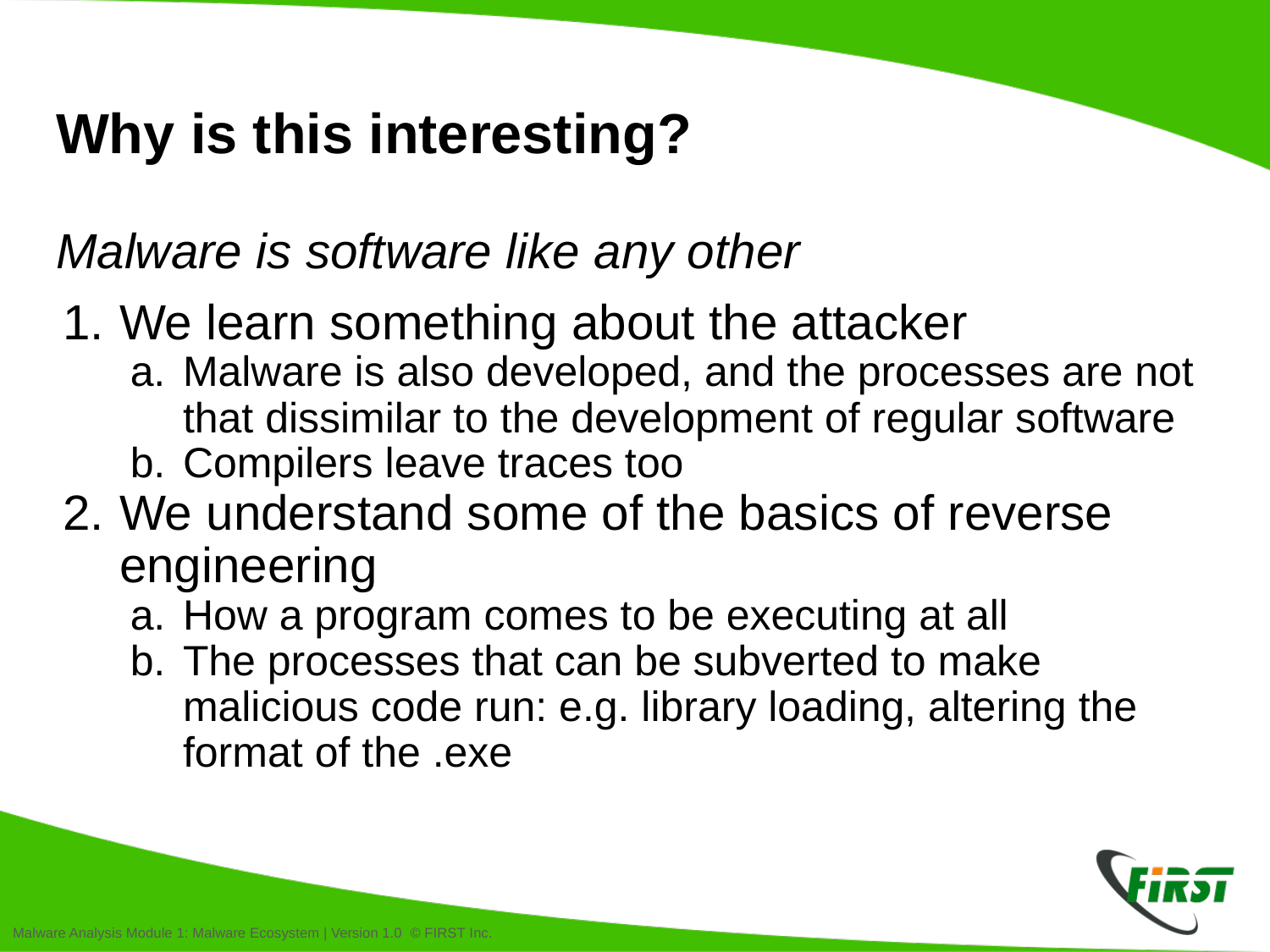

# Why is this interesting?
Malware is software like any other
We learn something about the attacker
Malware is also developed, and the processes are not that dissimilar to the development of regular software
Compilers leave traces too
We understand some of the basics of reverse engineering
How a program comes to be executing at all
The processes that can be subverted to make malicious code run: e.g. library loading, altering the format of the .exe